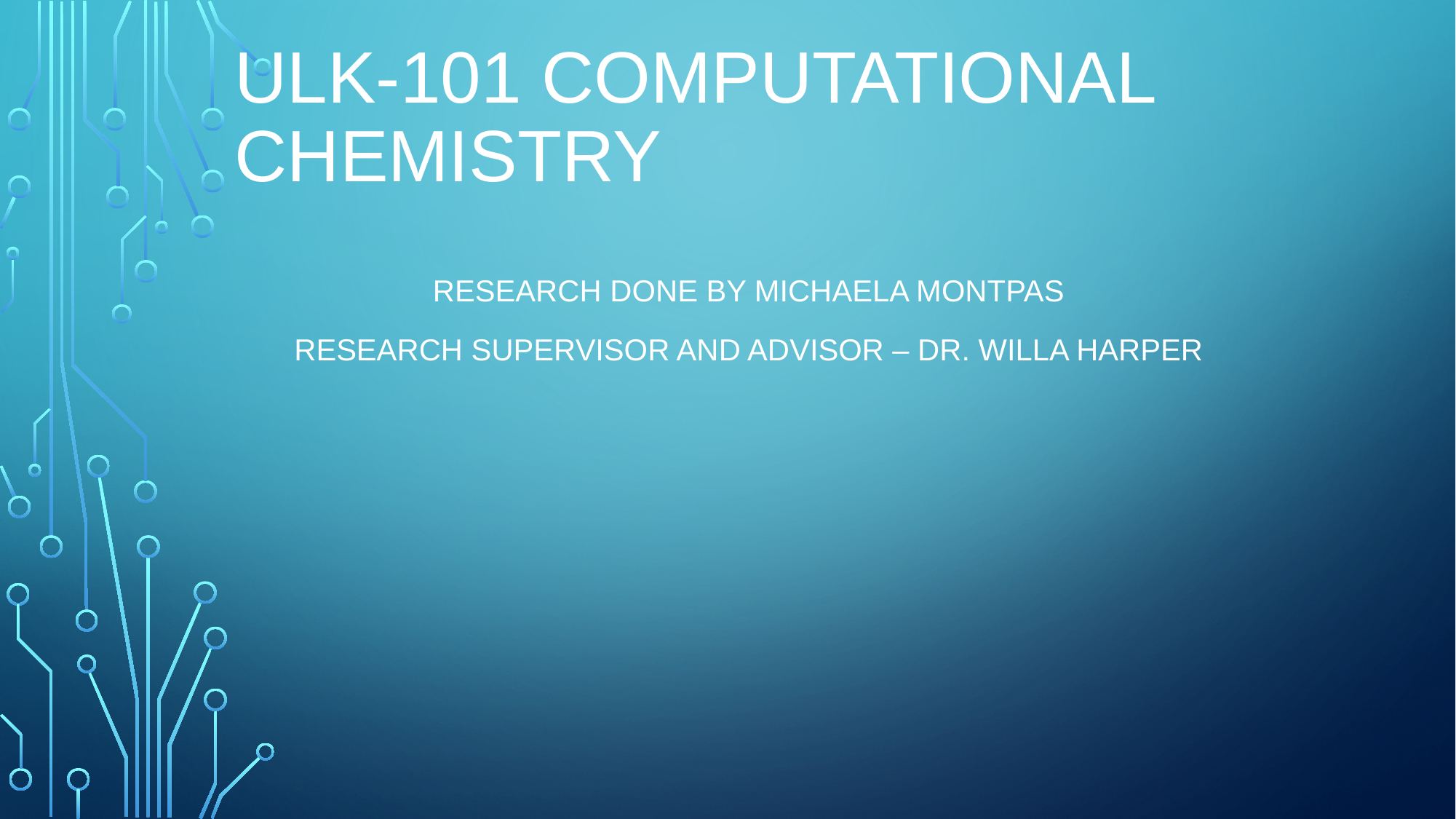

# ULK-101 Computational chemistry
Research done by Michaela Montpas
Research Supervisor and advisor – Dr. willa harper